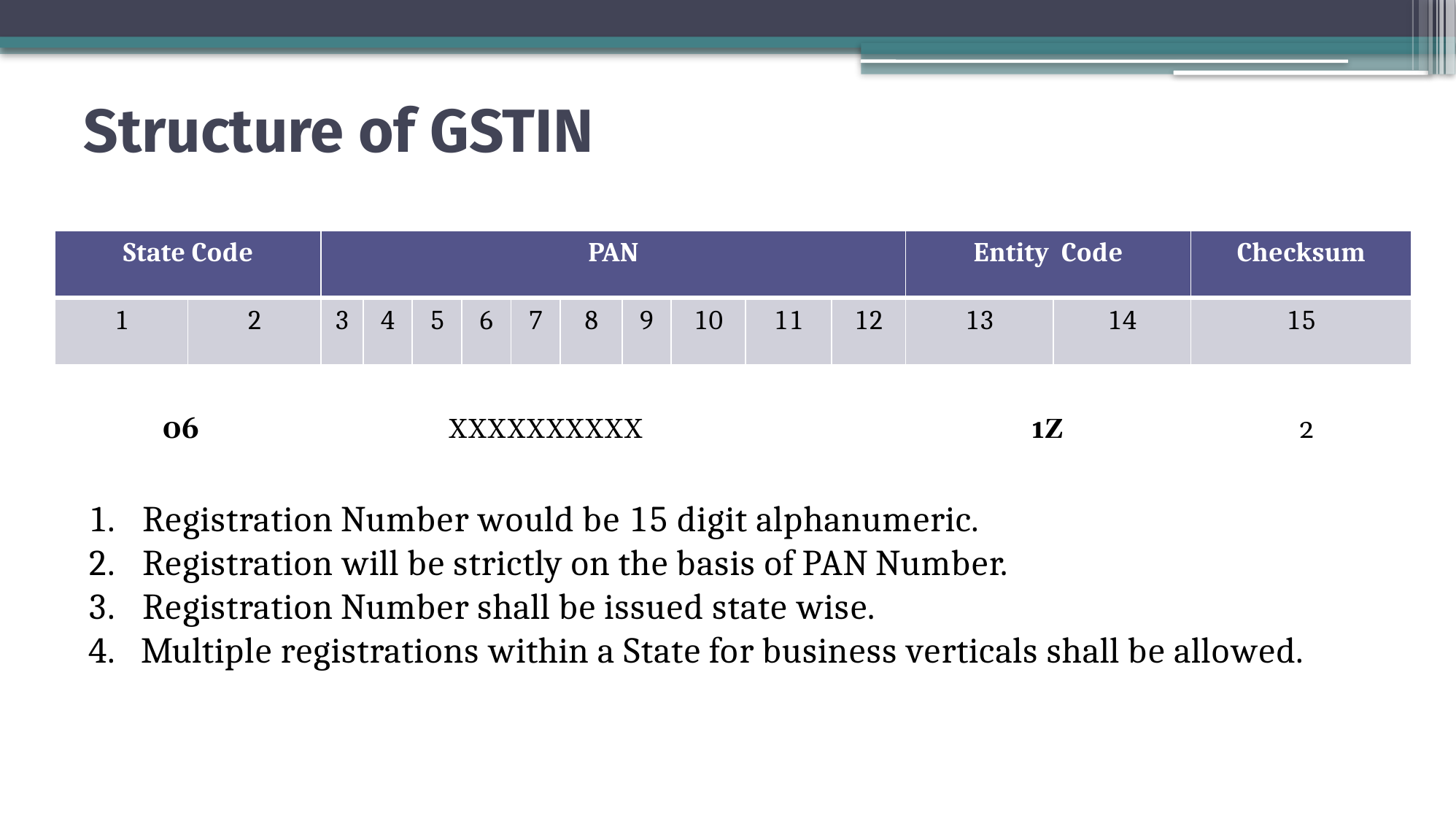

# Structure of GSTIN
| State Code |  | PAN |  |  |  |  |  |  |  |  |  | Entity Code |  | Checksum |
| --- | --- | --- | --- | --- | --- | --- | --- | --- | --- | --- | --- | --- | --- | --- |
| 1 | 2 | 3 | 4 | 5 | 6 | 7 | 8 | 9 | 10 | 11 | 12 | 13 | 14 | 15 |
              06                                    XXXXXXXXXX                                                           1Z                                  2
Registration Number would be 15 digit alphanumeric.
Registration will be strictly on the basis of PAN Number.
Registration Number shall be issued state wise.
Multiple registrations within a State for business verticals shall be allowed.